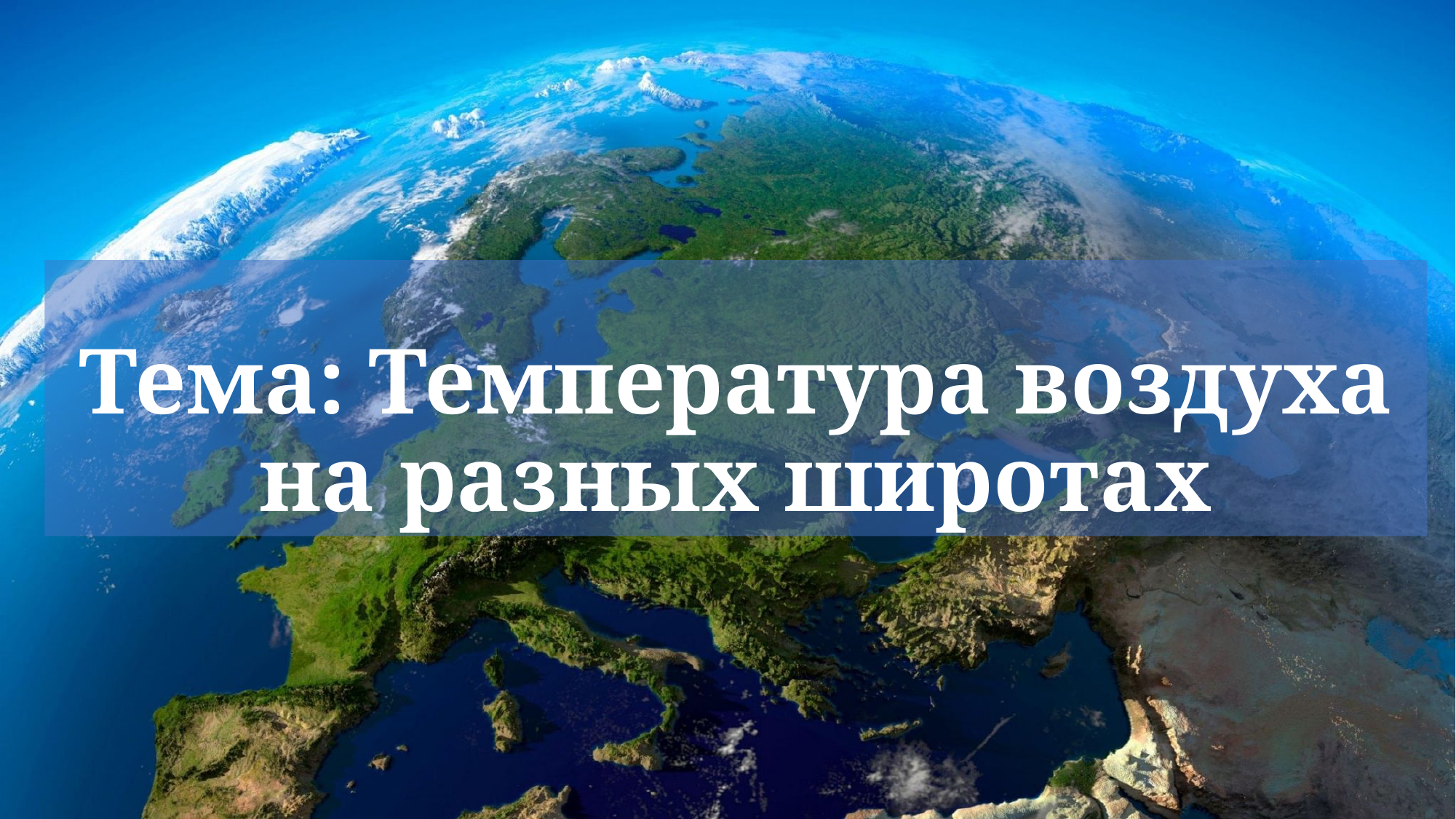

# Тема: Температура воздуха на разных широтах